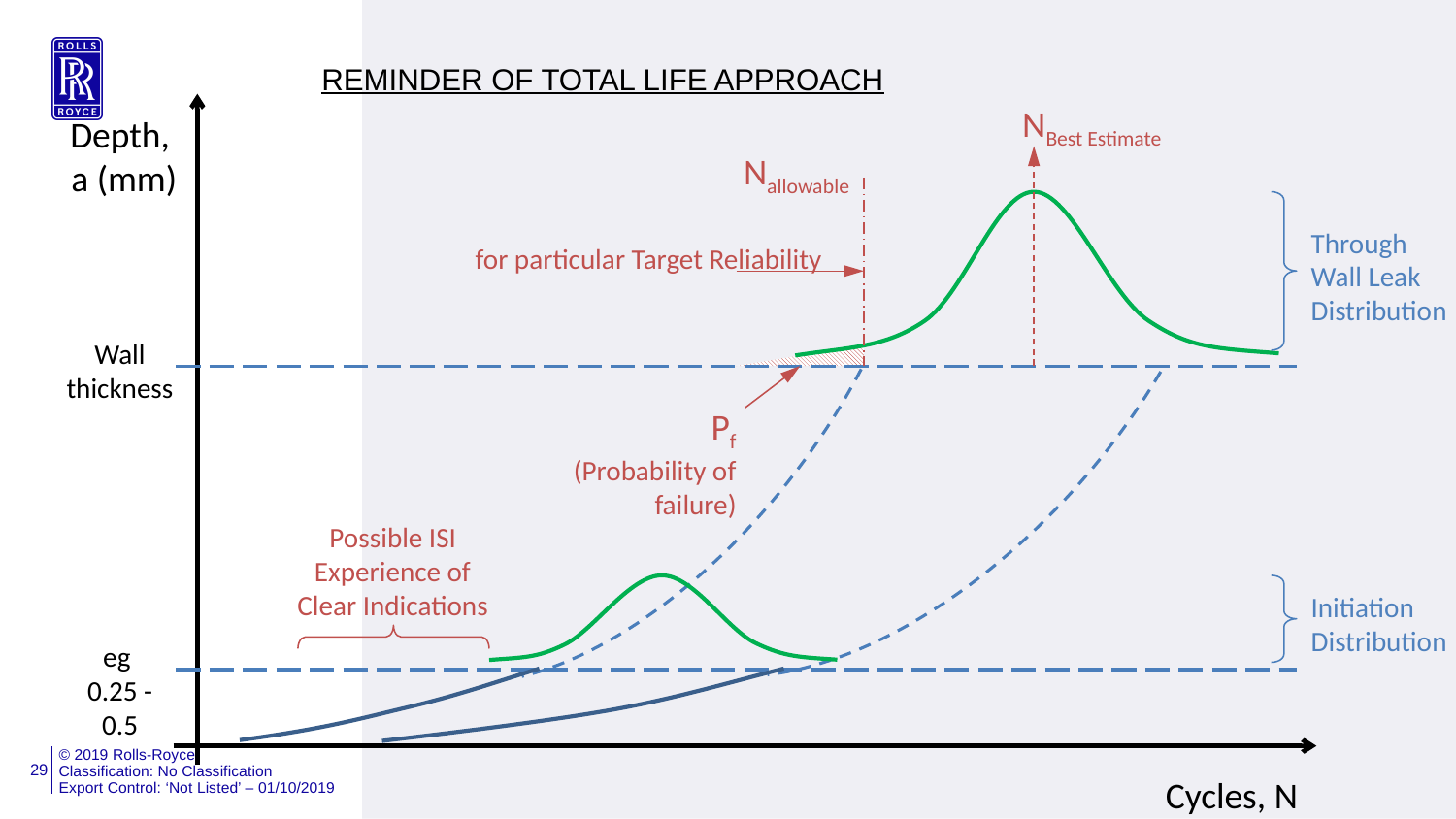

NBest Estimate
Depth,
 a (mm)

Nallowable

for particular Target Reliability

Through Wall Leak Distribution
Wall thickness

Pf
(Probability of failure)
Possible ISI Experience of Clear Indications

Initiation Distribution
eg
0.25 - 0.5

Cycles, N
REMINDER OF TOTAL LIFE APPROACH